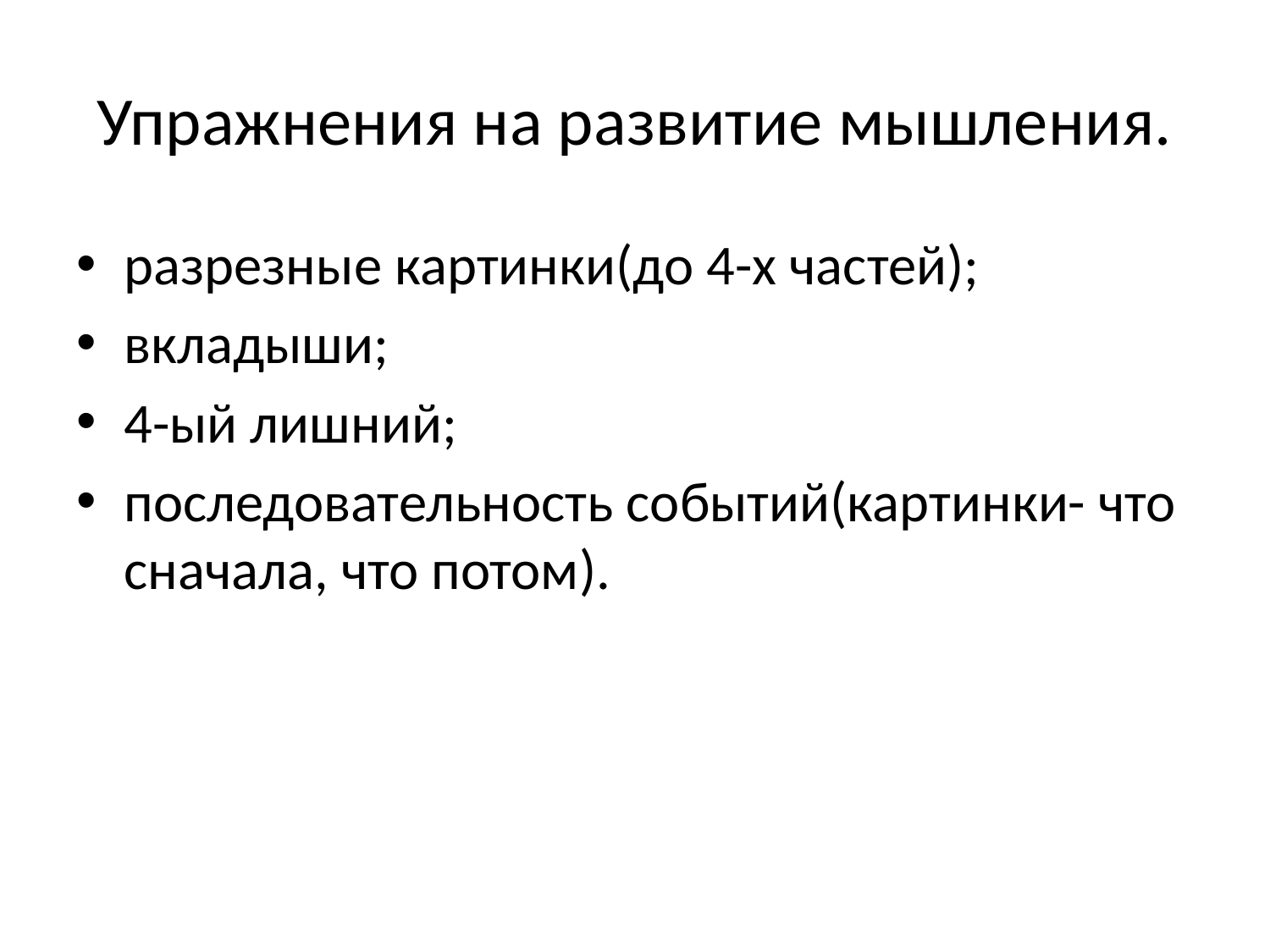

# Упражнения на развитие мышления.
разрезные картинки(до 4-х частей);
вкладыши;
4-ый лишний;
последовательность событий(картинки- что сначала, что потом).